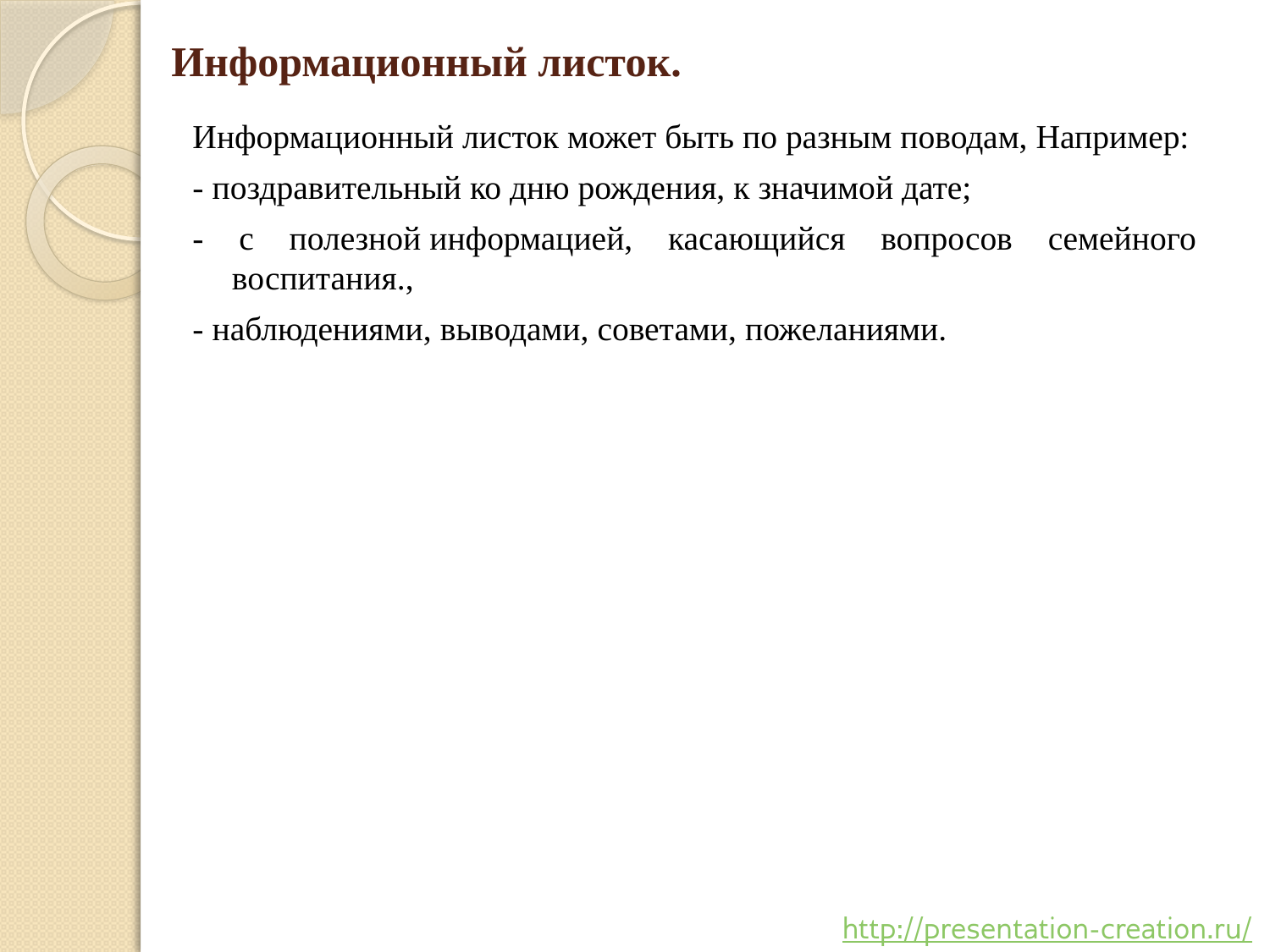

# Информационный листок.
Информационный листок может быть по разным поводам, Например:
- поздравительный ко дню рождения, к значимой дате;
- с полезной информацией, касающийся вопросов семейного воспитания.,
- наблюдениями, выводами, советами, пожеланиями.